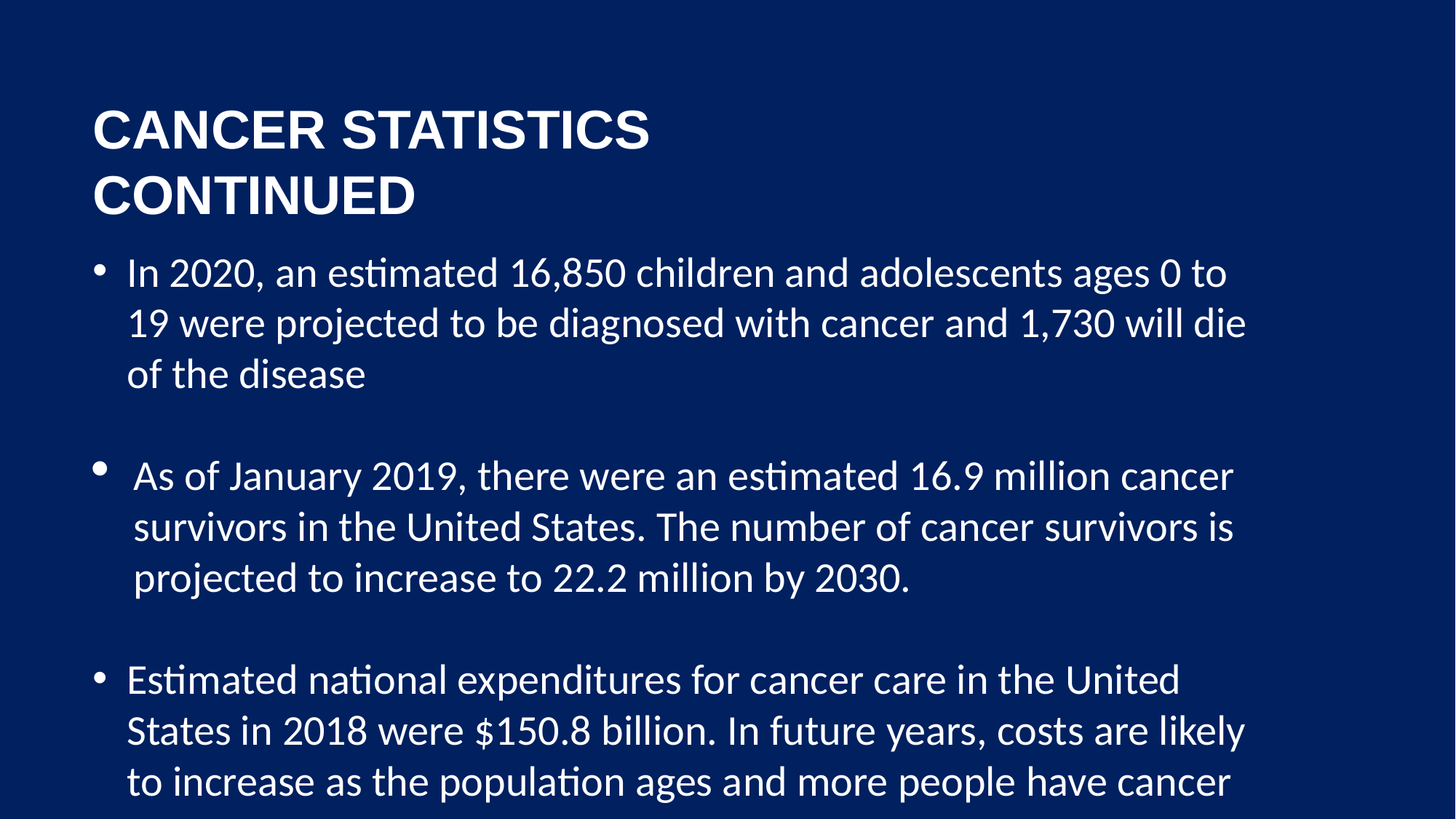

# Cancer Statistics continued

In 2020, an estimated 16,850 children and adolescents ages 0 to 19 were projected to be diagnosed with cancer and 1,730 will die of the disease

As of January 2019, there were an estimated 16.9 million cancer survivors in the United States. The number of cancer survivors is projected to increase to 22.2 million by 2030.

Estimated national expenditures for cancer care in the United States in 2018 were $150.8 billion. In future years, costs are likely to increase as the population ages and more people have cancer